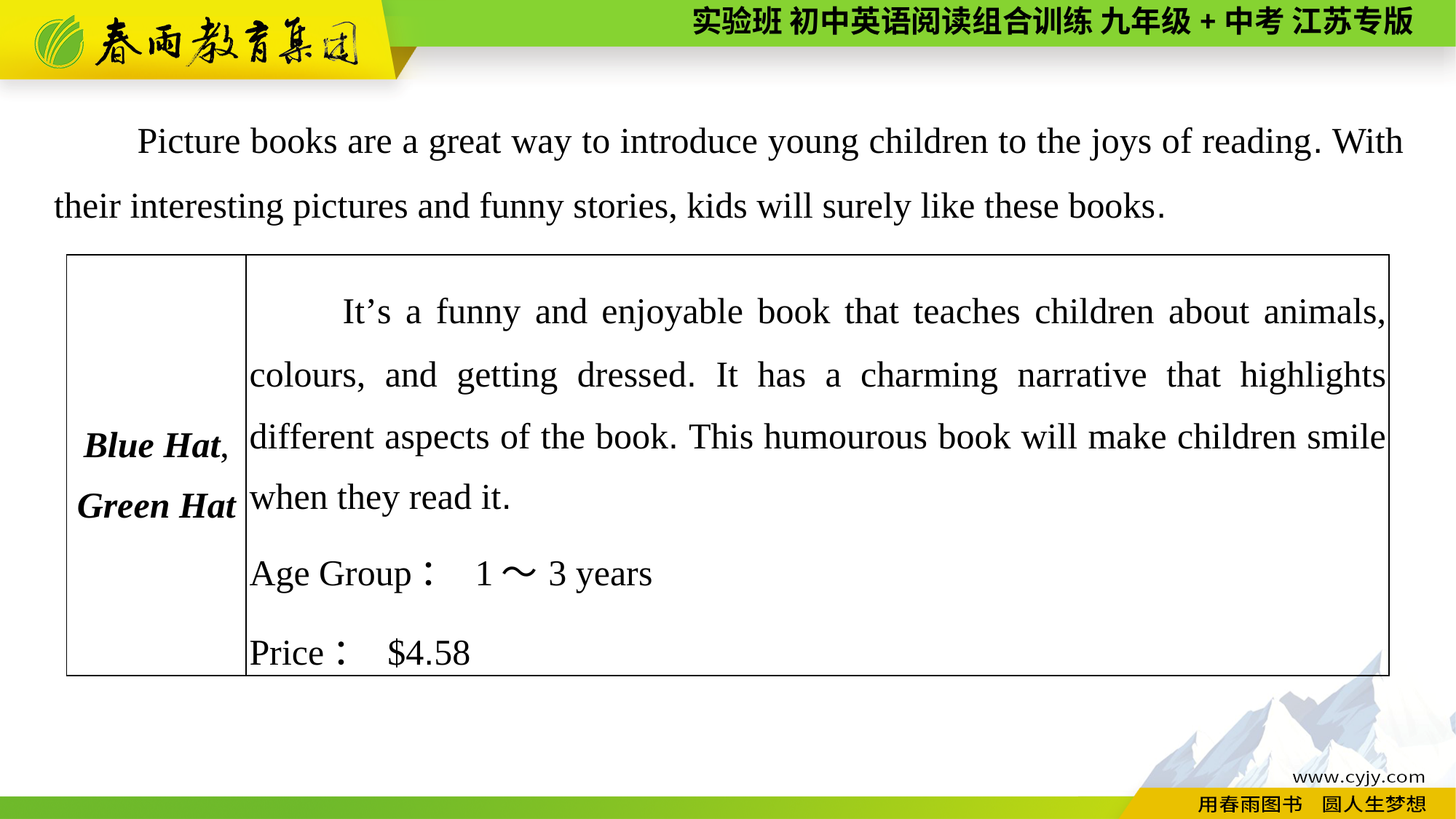

Picture books are a great way to introduce young children to the joys of reading. With their interesting pictures and funny stories, kids will surely like these books.
| Blue Hat, Green Hat | It’s a funny and enjoyable book that teaches children about animals, colours, and getting dressed. It has a charming narrative that highlights different aspects of the book. This humourous book will make children smile when they read it. Age Group： 1～3 years Price： $4.58 |
| --- | --- |